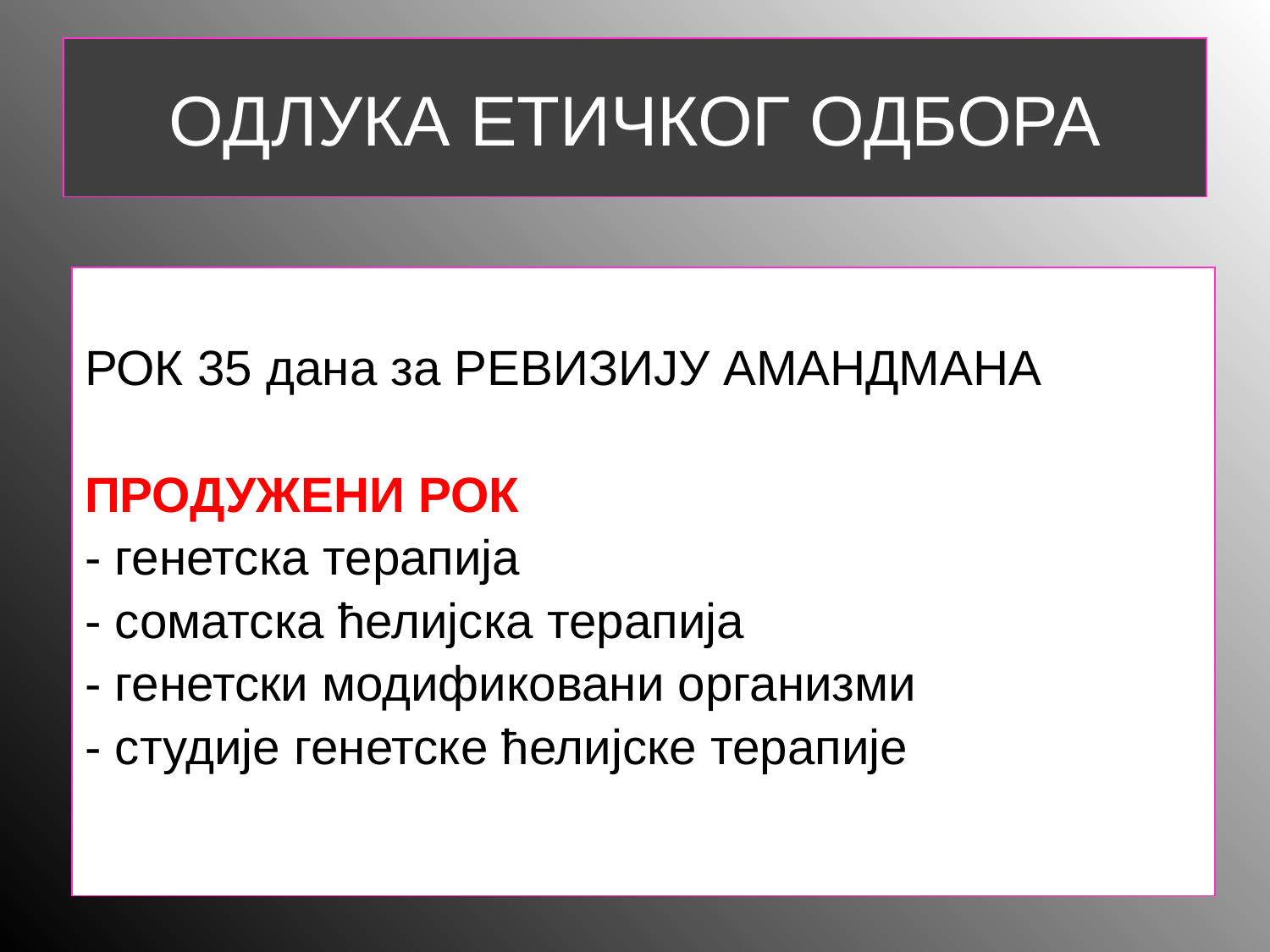

# OДЛУКА ЕТИЧКОГ ОДБОРА

РОК 35 дана за РЕВИЗИЈУ АМАНДМАНА

ПРОДУЖЕНИ РОК
- генетска терапија
- соматска ћелијска терапија
- генетски модификовани организми
- студије генетске ћелијске терапије